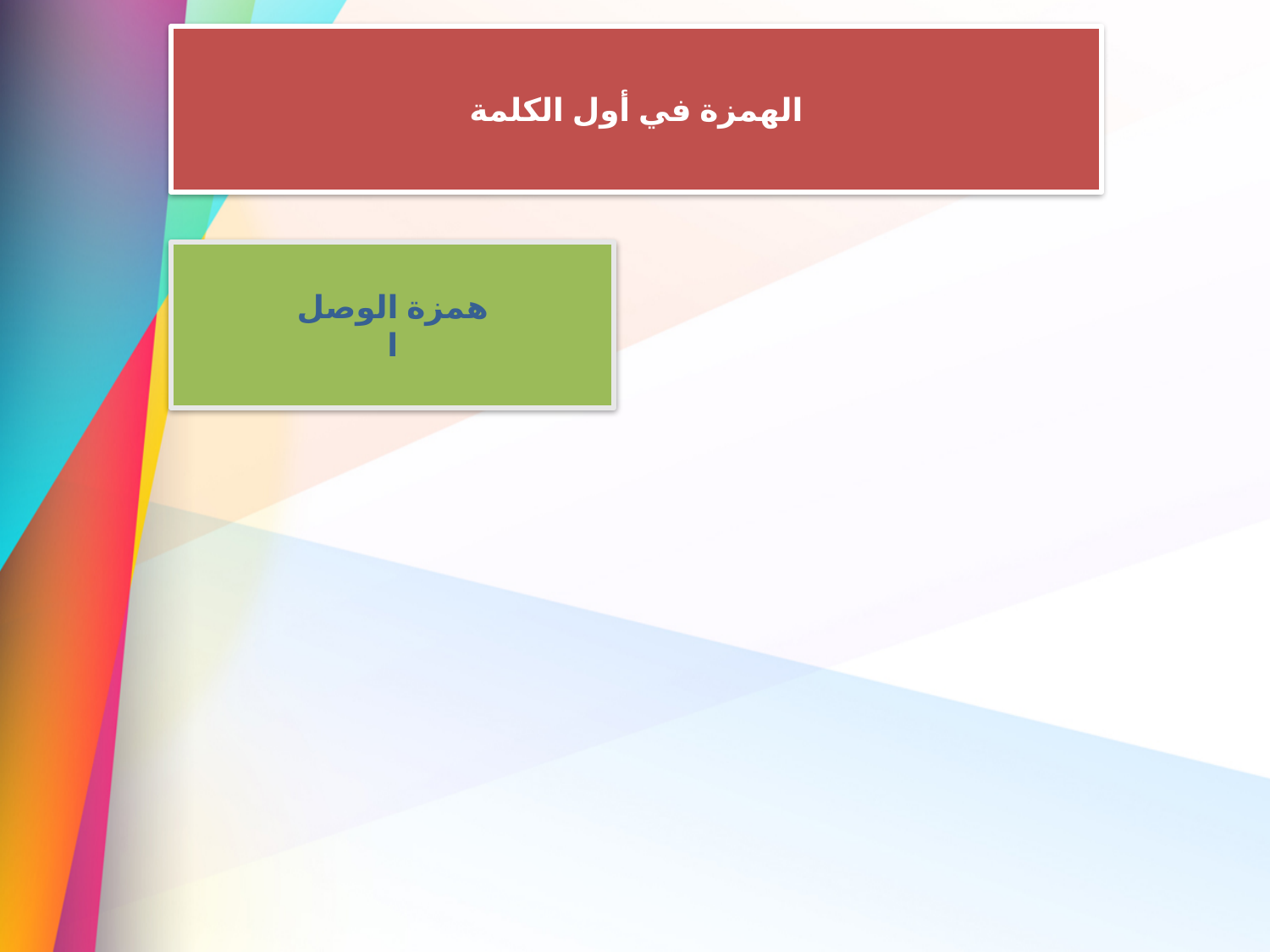

همزة الوصل
ا
الهمزة في أول الكلمة
أ